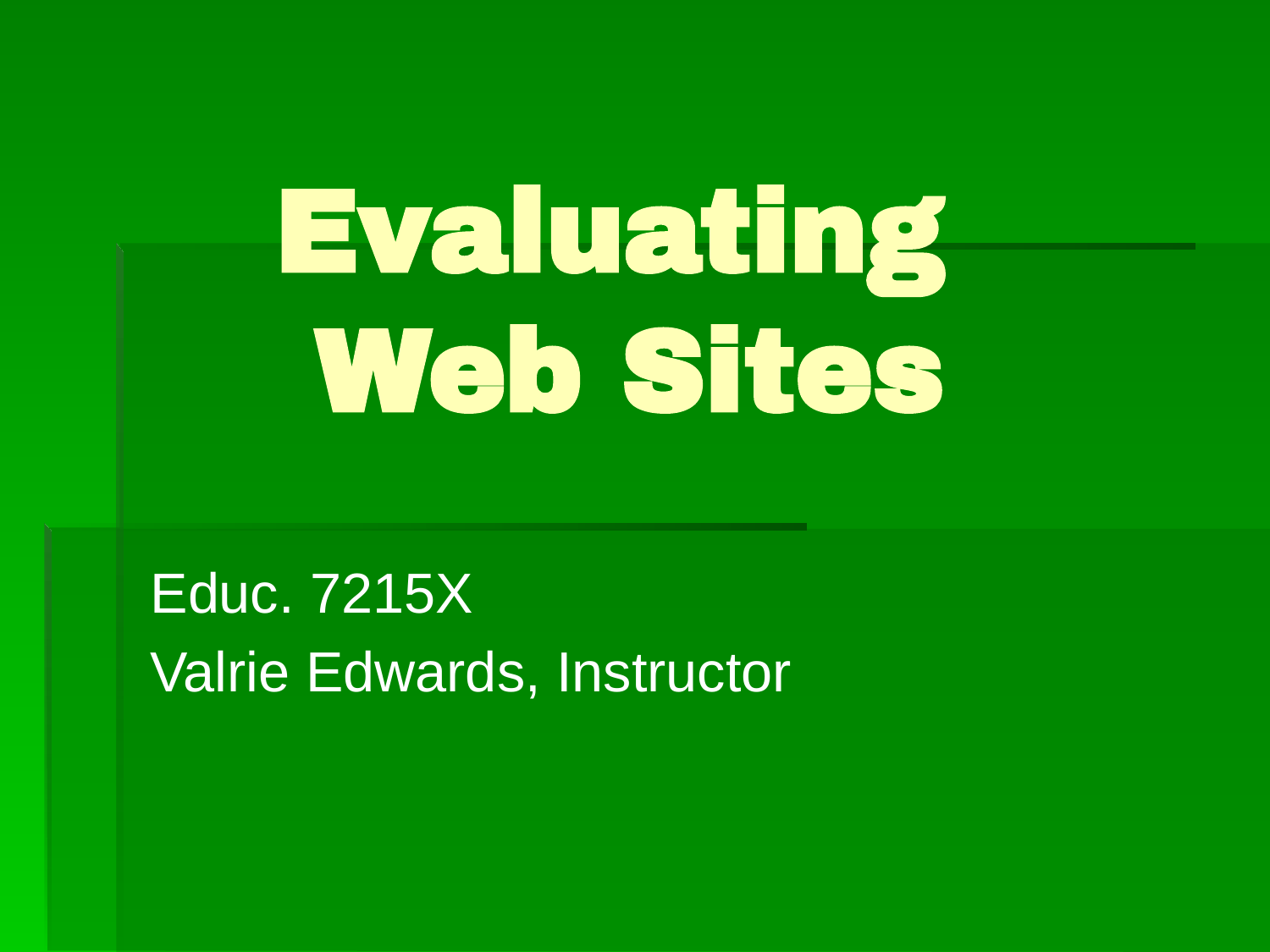

# Evaluating Web Sites
Educ. 7215X
Valrie Edwards, Instructor